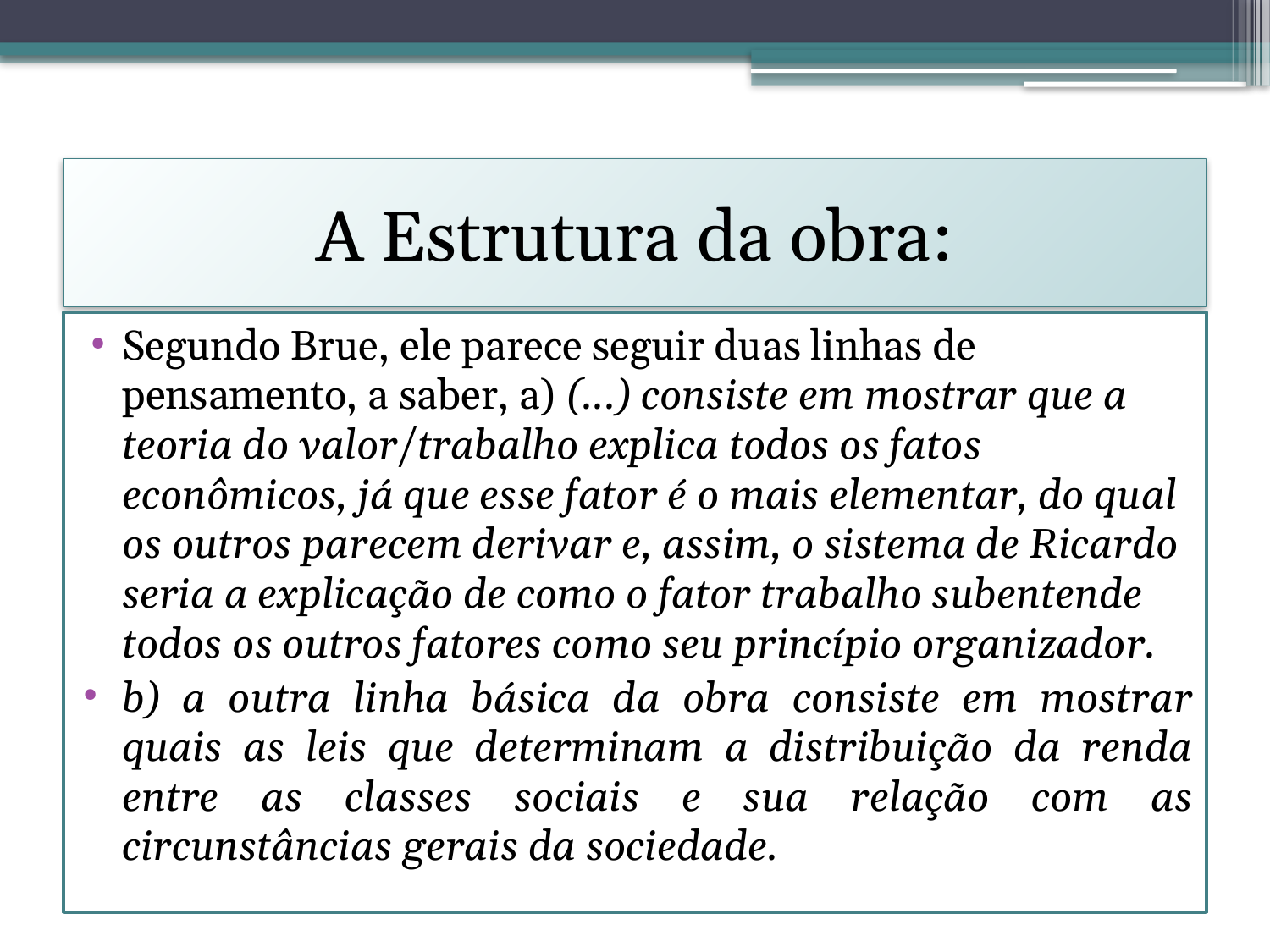

# A Estrutura da obra:
Segundo Brue, ele parece seguir duas linhas de pensamento, a saber, a) (...) consiste em mostrar que a teoria do valor/trabalho explica todos os fatos econômicos, já que esse fator é o mais elementar, do qual os outros parecem derivar e, assim, o sistema de Ricardo seria a explicação de como o fator trabalho subentende todos os outros fatores como seu princípio organizador.
b) a outra linha básica da obra consiste em mostrar quais as leis que determinam a distribuição da renda entre as classes sociais e sua relação com as circunstâncias gerais da sociedade.